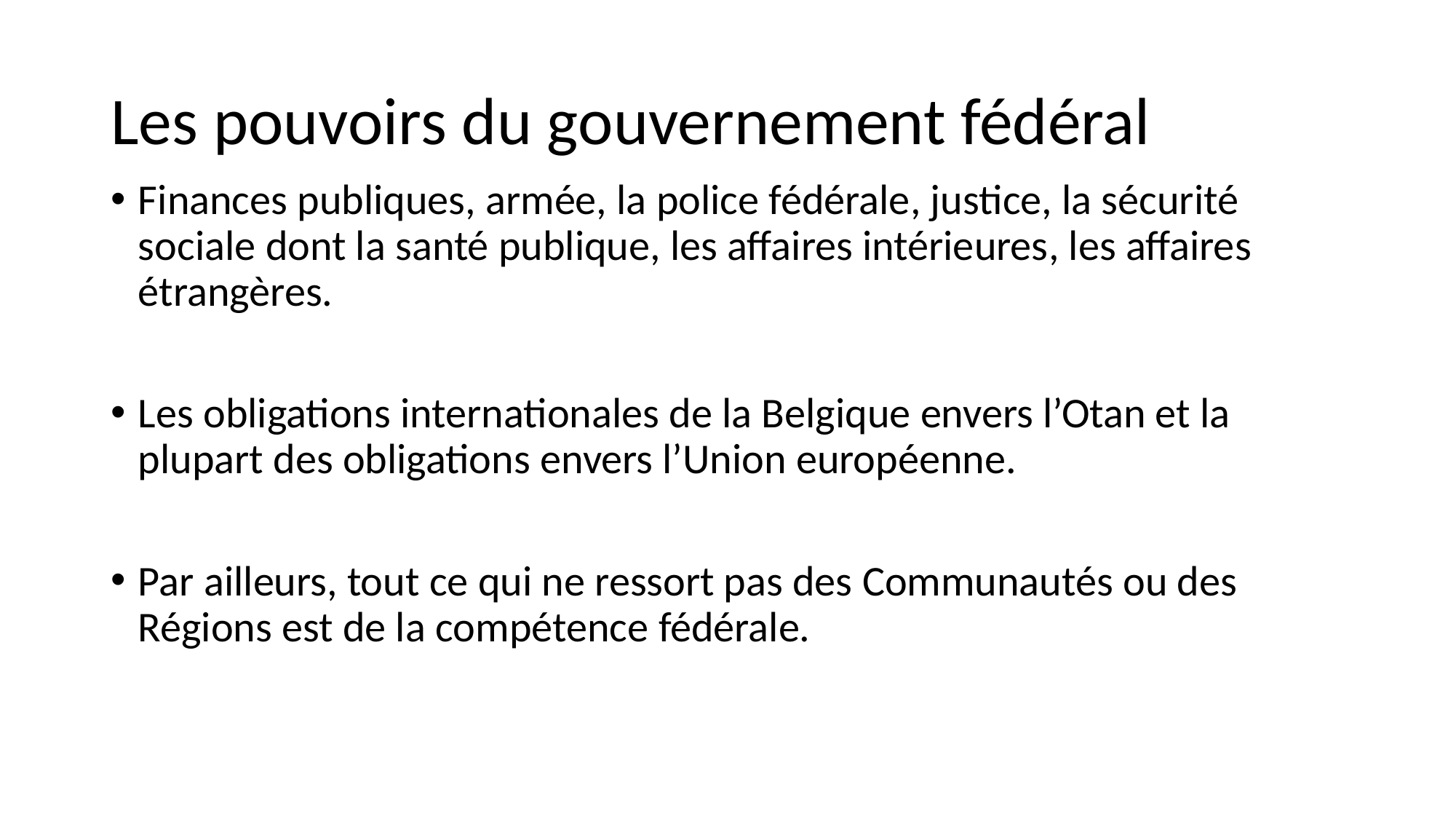

# Les pouvoirs du gouvernement fédéral
Finances publiques, armée, la police fédérale, justice, la sécurité sociale dont la santé publique, les affaires intérieures, les affaires étrangères.

Les obligations internationales de la Belgique envers l’Otan et la plupart des obligations envers l’Union européenne.

Par ailleurs, tout ce qui ne ressort pas des Communautés ou des  Régions est de la compétence fédérale.